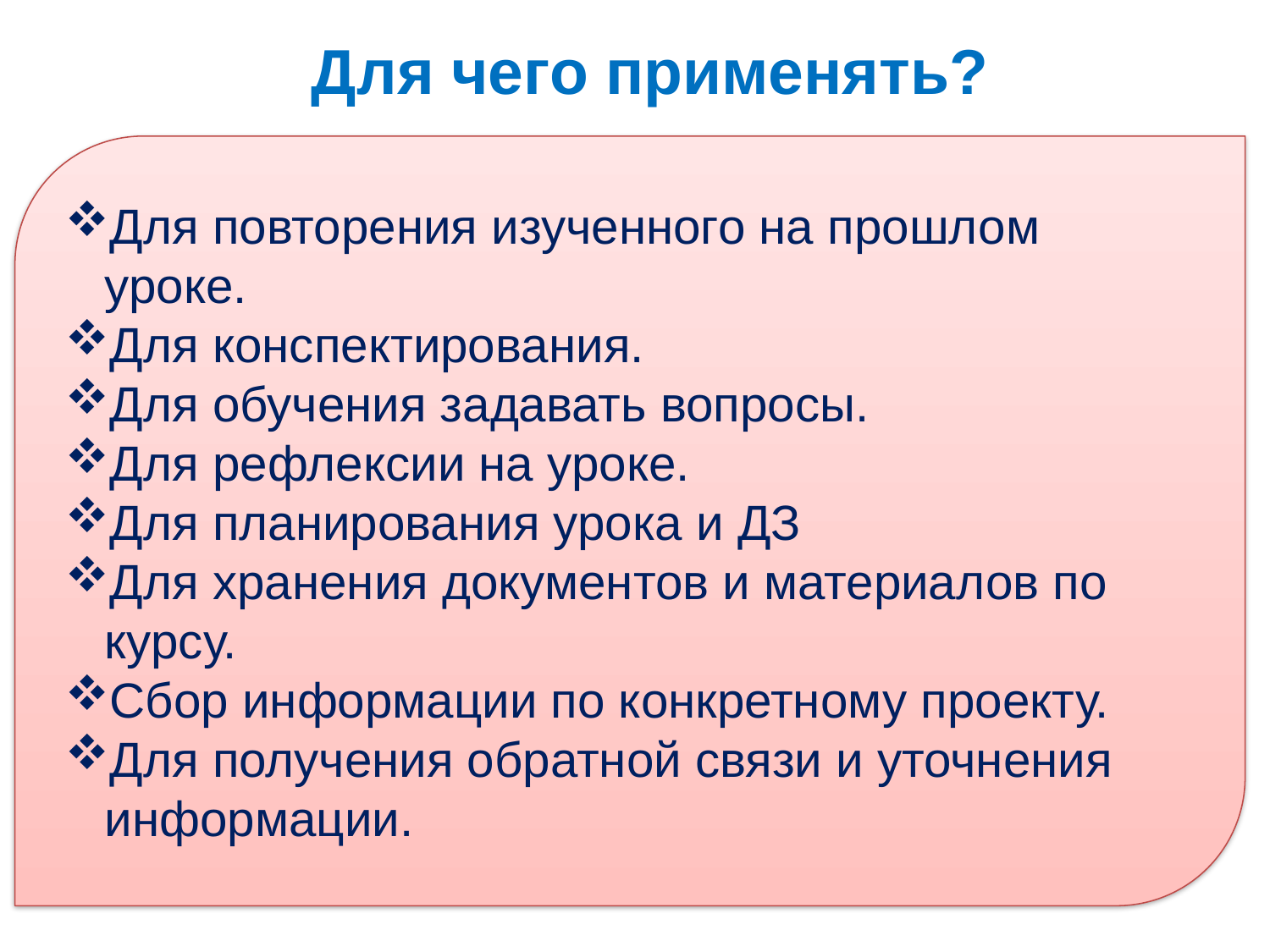

# Для чего применять?
Для повторения изученного на прошлом уроке.
Для конспектирования.
Для обучения задавать вопросы.
Для рефлексии на уроке.
Для планирования урока и ДЗ
Для хранения документов и материалов по курсу.
Сбор информации по конкретному проекту.
Для получения обратной связи и уточнения информации.